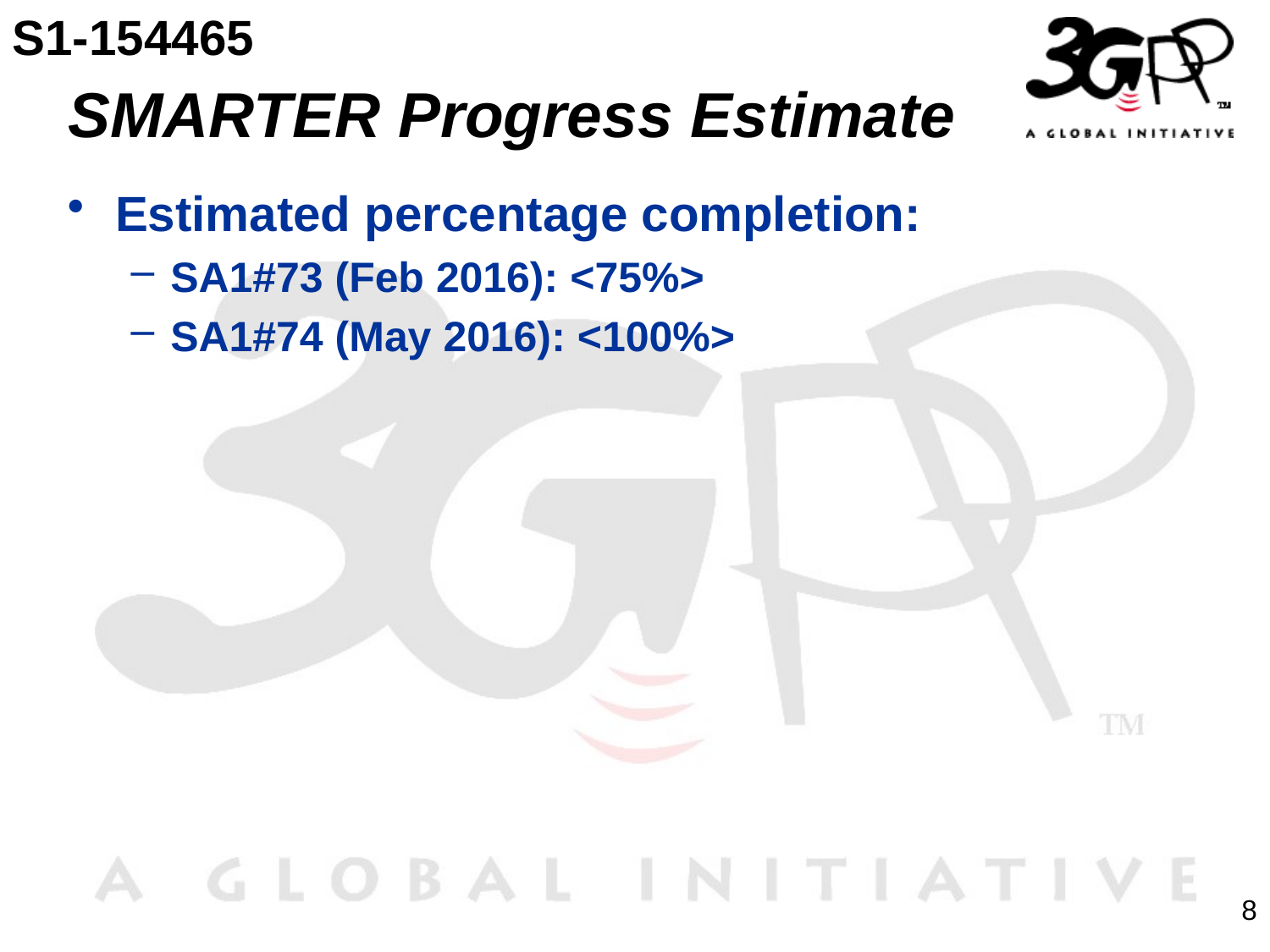

S1-154465
# SMARTER Progress Estimate
Estimated percentage completion:
SA1#73 (Feb 2016): <75%>
SA1#74 (May 2016): <100%>
8